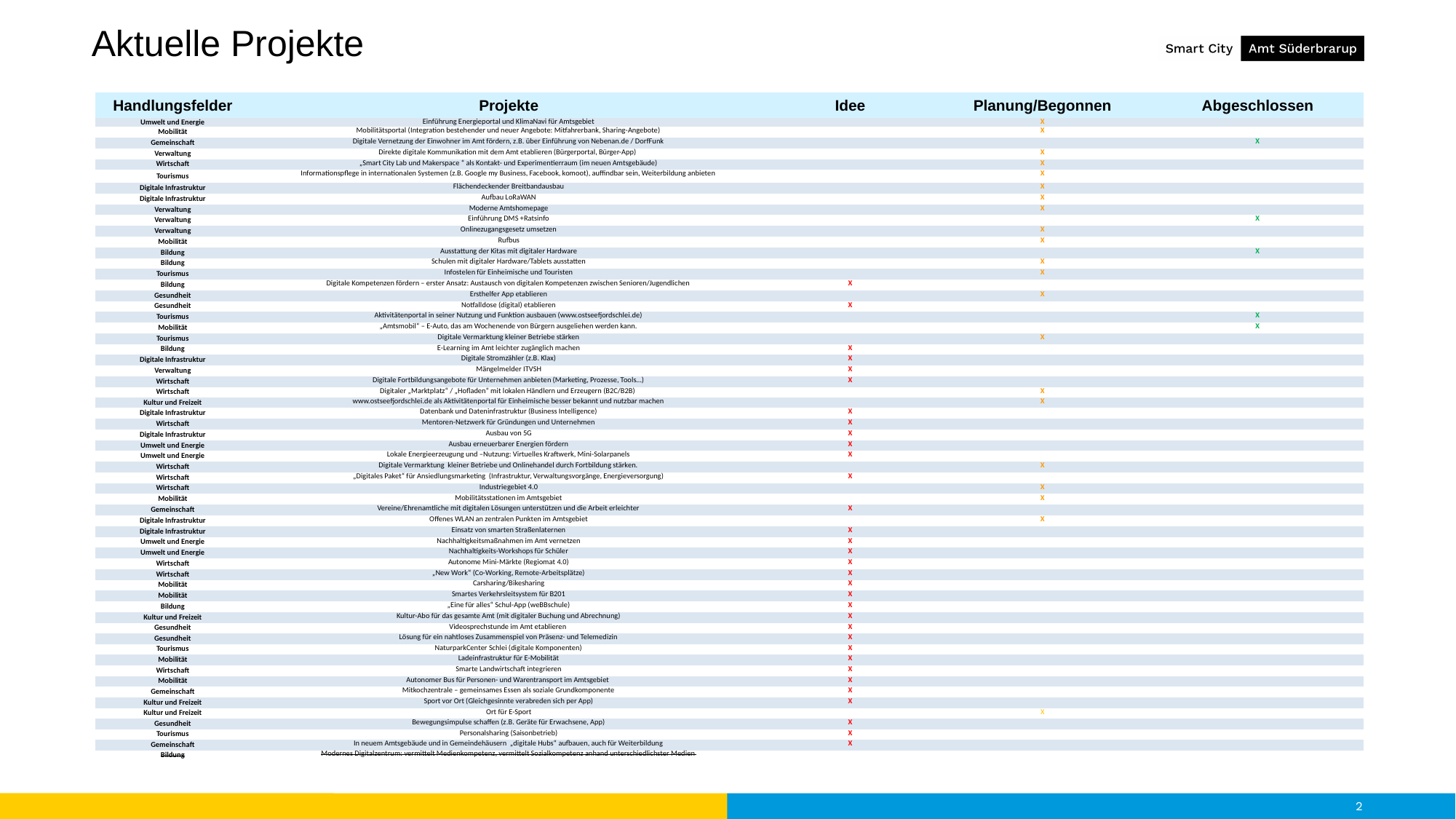

# Aktuelle Projekte
| Handlungsfelder | Projekte | Idee | Planung/Begonnen | Abgeschlossen |
| --- | --- | --- | --- | --- |
| Umwelt und Energie | Einführung Energieportal und KlimaNavi für Amtsgebiet |  | X |  |
| Mobilität | Mobilitätsportal (Integration bestehender und neuer Angebote: Mitfahrerbank, Sharing-Angebote) |  | X |  |
| Gemeinschaft | Digitale Vernetzung der Einwohner im Amt fördern, z.B. über Einführung von Nebenan.de / DorfFunk |  |  | X |
| Verwaltung | Direkte digitale Kommunikation mit dem Amt etablieren (Bürgerportal, Bürger-App) |  | X |  |
| Wirtschaft | „Smart City Lab und Makerspace “ als Kontakt- und Experimentierraum (im neuen Amtsgebäude) |  | X |  |
| Tourismus | Informationspflege in internationalen Systemen (z.B. Google my Business, Facebook, komoot), auffindbar sein, Weiterbildung anbieten |  | X |  |
| Digitale Infrastruktur | Flächendeckender Breitbandausbau |  | X |  |
| Digitale Infrastruktur | Aufbau LoRaWAN |  | X |  |
| Verwaltung | Moderne Amtshomepage |  | X |  |
| Verwaltung | Einführung DMS +Ratsinfo |  |  | X |
| Verwaltung | Onlinezugangsgesetz umsetzen |  | X |  |
| Mobilität | Rufbus |  | X |  |
| Bildung | Ausstattung der Kitas mit digitaler Hardware |  |  | X |
| Bildung | Schulen mit digitaler Hardware/Tablets ausstatten |  | X |  |
| Tourismus | Infostelen für Einheimische und Touristen |  | X |  |
| Bildung | Digitale Kompetenzen fördern – erster Ansatz: Austausch von digitalen Kompetenzen zwischen Senioren/Jugendlichen | X |  |  |
| Gesundheit | Ersthelfer App etablieren |  | X |  |
| Gesundheit | Notfalldose (digital) etablieren | X |  |  |
| Tourismus | Aktivitätenportal in seiner Nutzung und Funktion ausbauen (www.ostseefjordschlei.de) |  |  | X |
| Mobilität | „Amtsmobil“ – E-Auto, das am Wochenende von Bürgern ausgeliehen werden kann. |  |  | X |
| Tourismus | Digitale Vermarktung kleiner Betriebe stärken |  | X |  |
| Bildung | E-Learning im Amt leichter zugänglich machen | X |  |  |
| Digitale Infrastruktur | Digitale Stromzähler (z.B. Klax) | X |  |  |
| Verwaltung | Mängelmelder ITVSH | X |  |  |
| Wirtschaft | Digitale Fortbildungsangebote für Unternehmen anbieten (Marketing, Prozesse, Tools…) | X |  |  |
| Wirtschaft | Digitaler „Marktplatz“ / „Hofladen“ mit lokalen Händlern und Erzeugern (B2C/B2B) |  | X |  |
| Kultur und Freizeit | www.ostseefjordschlei.de als Aktivitätenportal für Einheimische besser bekannt und nutzbar machen |  | X |  |
| Digitale Infrastruktur | Datenbank und Dateninfrastruktur (Business Intelligence) | X |  |  |
| Wirtschaft | Mentoren-Netzwerk für Gründungen und Unternehmen | X |  |  |
| Digitale Infrastruktur | Ausbau von 5G | X |  |  |
| Umwelt und Energie | Ausbau erneuerbarer Energien fördern | X |  |  |
| Umwelt und Energie | Lokale Energieerzeugung und –Nutzung: Virtuelles Kraftwerk, Mini-Solarpanels | X |  |  |
| Wirtschaft | Digitale Vermarktung kleiner Betriebe und Onlinehandel durch Fortbildung stärken. |  | X |  |
| Wirtschaft | „Digitales Paket“ für Ansiedlungsmarketing (Infrastruktur, Verwaltungsvorgänge, Energieversorgung) | X |  |  |
| Wirtschaft | Industriegebiet 4.0 |  | X |  |
| Mobilität | Mobilitätsstationen im Amtsgebiet |  | X |  |
| Gemeinschaft | Vereine/Ehrenamtliche mit digitalen Lösungen unterstützen und die Arbeit erleichter | X |  |  |
| Digitale Infrastruktur | Offenes WLAN an zentralen Punkten im Amtsgebiet |  | X |  |
| Digitale Infrastruktur | Einsatz von smarten Straßenlaternen | X |  |  |
| Umwelt und Energie | Nachhaltigkeitsmaßnahmen im Amt vernetzen | X |  |  |
| Umwelt und Energie | Nachhaltigkeits-Workshops für Schüler | X |  |  |
| Wirtschaft | Autonome Mini-Märkte (Regiomat 4.0) | X |  |  |
| Wirtschaft | „New Work“ (Co-Working, Remote-Arbeitsplätze) | X |  |  |
| Mobilität | Carsharing/Bikesharing | X |  |  |
| Mobilität | Smartes Verkehrsleitsystem für B201 | X |  |  |
| Bildung | „Eine für alles“ Schul-App (weBBschule) | X |  |  |
| Kultur und Freizeit | Kultur-Abo für das gesamte Amt (mit digitaler Buchung und Abrechnung) | X |  |  |
| Gesundheit | Videosprechstunde im Amt etablieren | X |  |  |
| Gesundheit | Lösung für ein nahtloses Zusammenspiel von Präsenz- und Telemedizin | X |  |  |
| Tourismus | NaturparkCenter Schlei (digitale Komponenten) | X |  |  |
| Mobilität | Ladeinfrastruktur für E-Mobilität | X |  |  |
| Wirtschaft | Smarte Landwirtschaft integrieren | X |  |  |
| Mobilität | Autonomer Bus für Personen- und Warentransport im Amtsgebiet | X |  |  |
| Gemeinschaft | Mitkochzentrale – gemeinsames Essen als soziale Grundkomponente | X |  |  |
| Kultur und Freizeit | Sport vor Ort (Gleichgesinnte verabreden sich per App) | X |  |  |
| Kultur und Freizeit | Ort für E-Sport |  | X |  |
| Gesundheit | Bewegungsimpulse schaffen (z.B. Geräte für Erwachsene, App) | X |  |  |
| Tourismus | Personalsharing (Saisonbetrieb) | X |  |  |
| Gemeinschaft | In neuem Amtsgebäude und in Gemeindehäusern „digitale Hubs“ aufbauen, auch für Weiterbildung | X |  |  |
| Bildung | Modernes Digitalzentrum: vermittelt Medienkompetenz, vermittelt Sozialkompetenz anhand unterschiedlichster Medien |  |  |  |

2